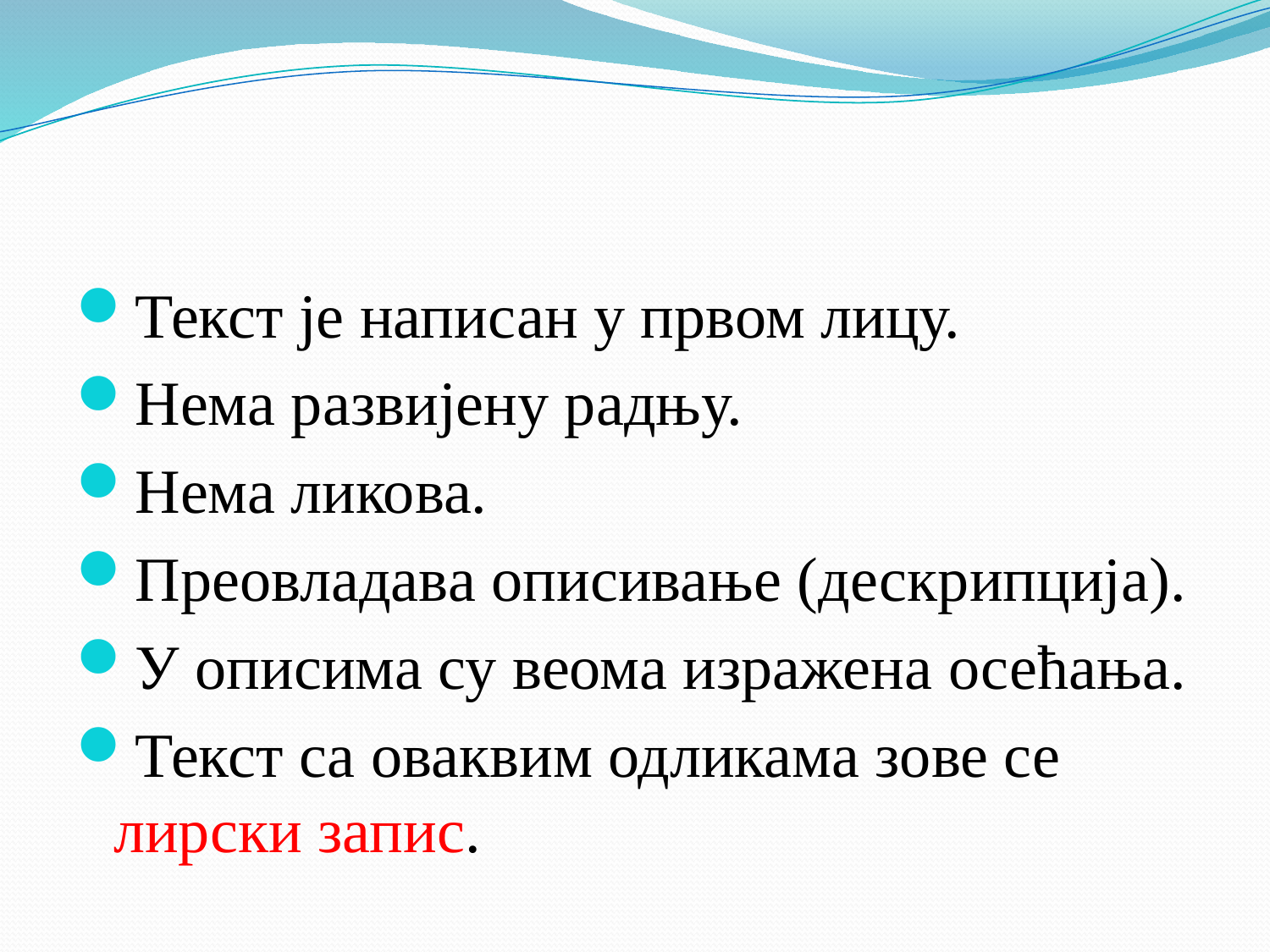

#
Текст је написан у првом лицу.
Нема развијену радњу.
Нема ликова.
Преовладава описивање (дескрипција).
У описима су веома изражена осећања.
Текст са оваквим одликама зове се лирски запис.